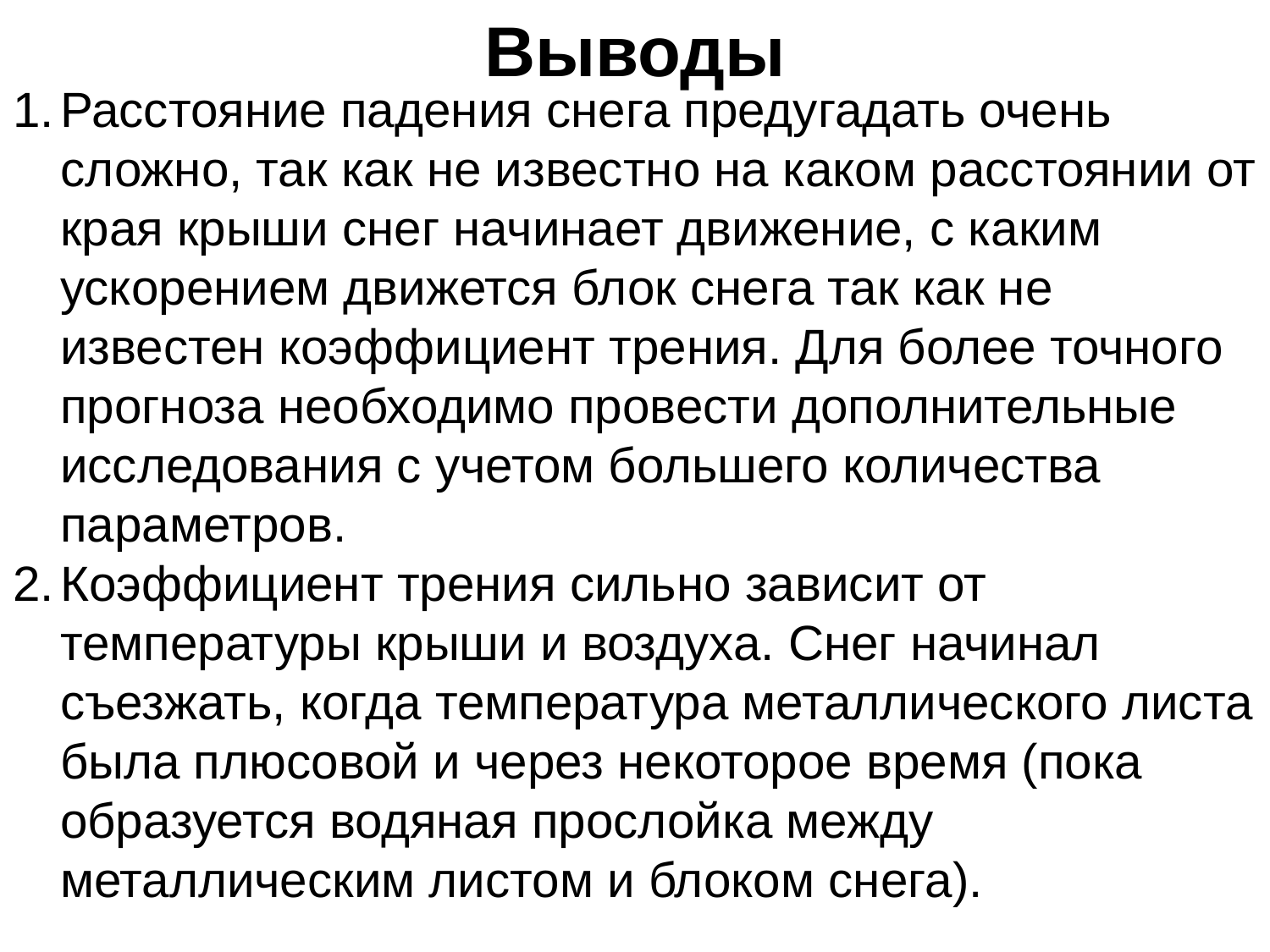

Выводы
Расстояние падения снега предугадать очень сложно, так как не известно на каком расстоянии от края крыши снег начинает движение, с каким ускорением движется блок снега так как не известен коэффициент трения. Для более точного прогноза необходимо провести дополнительные исследования с учетом большего количества параметров.
Коэффициент трения сильно зависит от температуры крыши и воздуха. Снег начинал съезжать, когда температура металлического листа была плюсовой и через некоторое время (пока образуется водяная прослойка между металлическим листом и блоком снега).